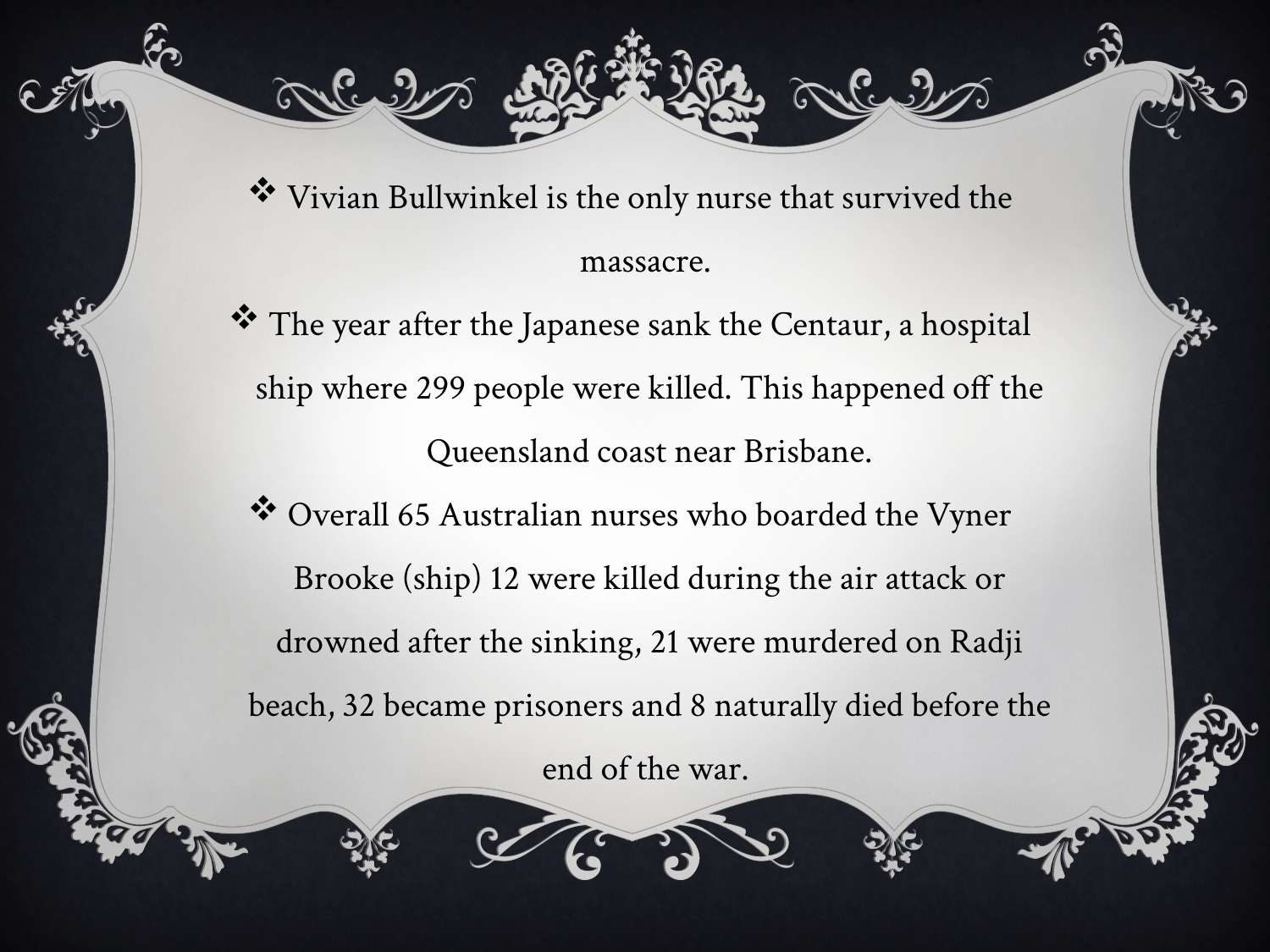

Vivian Bullwinkel is the only nurse that survived the massacre.
The year after the Japanese sank the Centaur, a hospital ship where 299 people were killed. This happened off the Queensland coast near Brisbane.
Overall 65 Australian nurses who boarded the Vyner Brooke (ship) 12 were killed during the air attack or drowned after the sinking, 21 were murdered on Radji beach, 32 became prisoners and 8 naturally died before the end of the war.